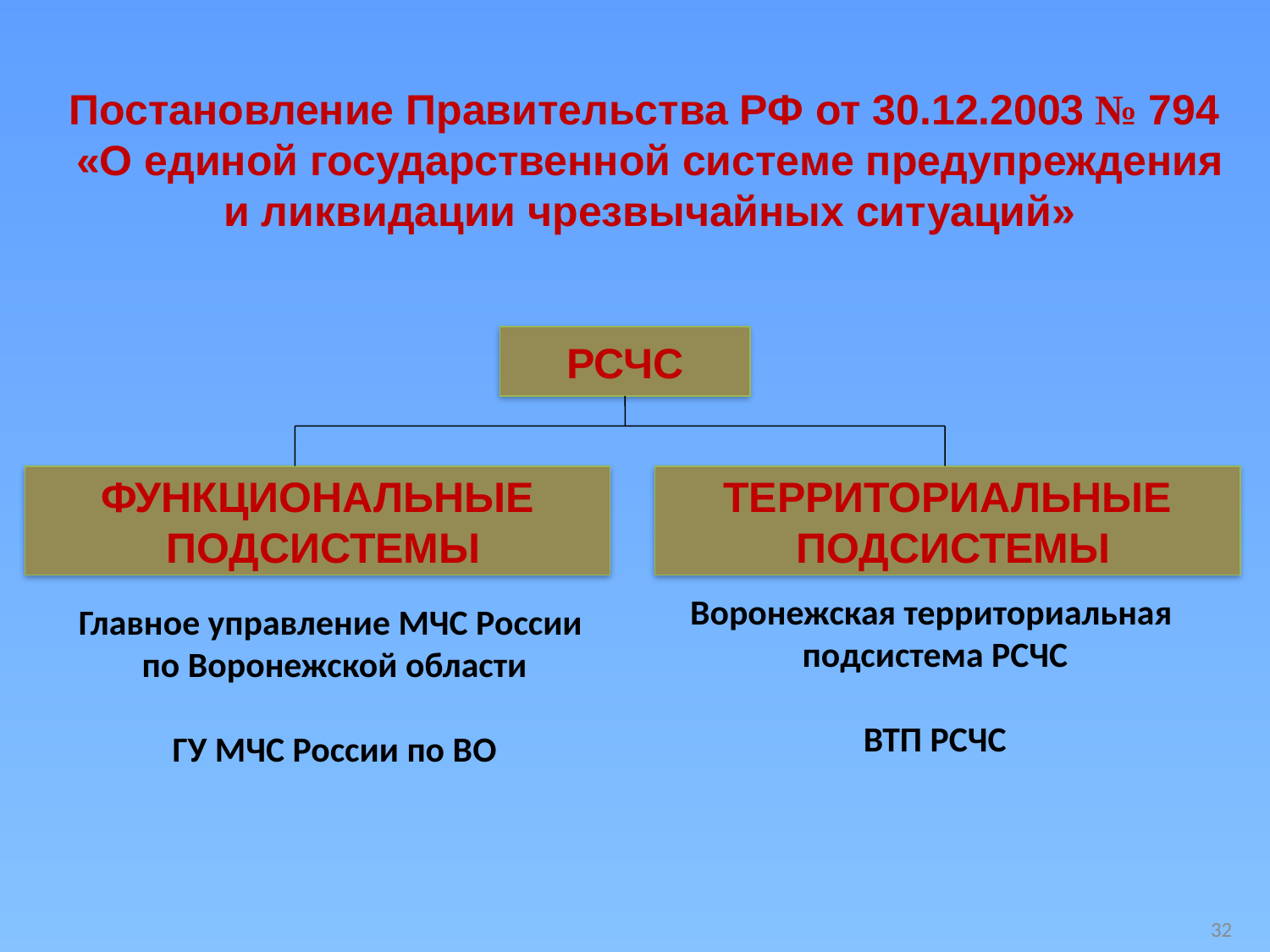

Постановление Правительства РФ от 30.12.2003 № 794
«О единой государственной системе предупреждения и ликвидации чрезвычайных ситуаций»

РСЧС

ФУНКЦИОНАЛЬНЫЕ
 ПОДСИСТЕМЫ

ТЕРРИТОРИАЛЬНЫЕ
 ПОДСИСТЕМЫ

Главное управление МЧС России
по Воронежской области

ГУ МЧС России по ВО

Воронежская территориальная
подсистема РСЧС

ВТП РСЧС

32